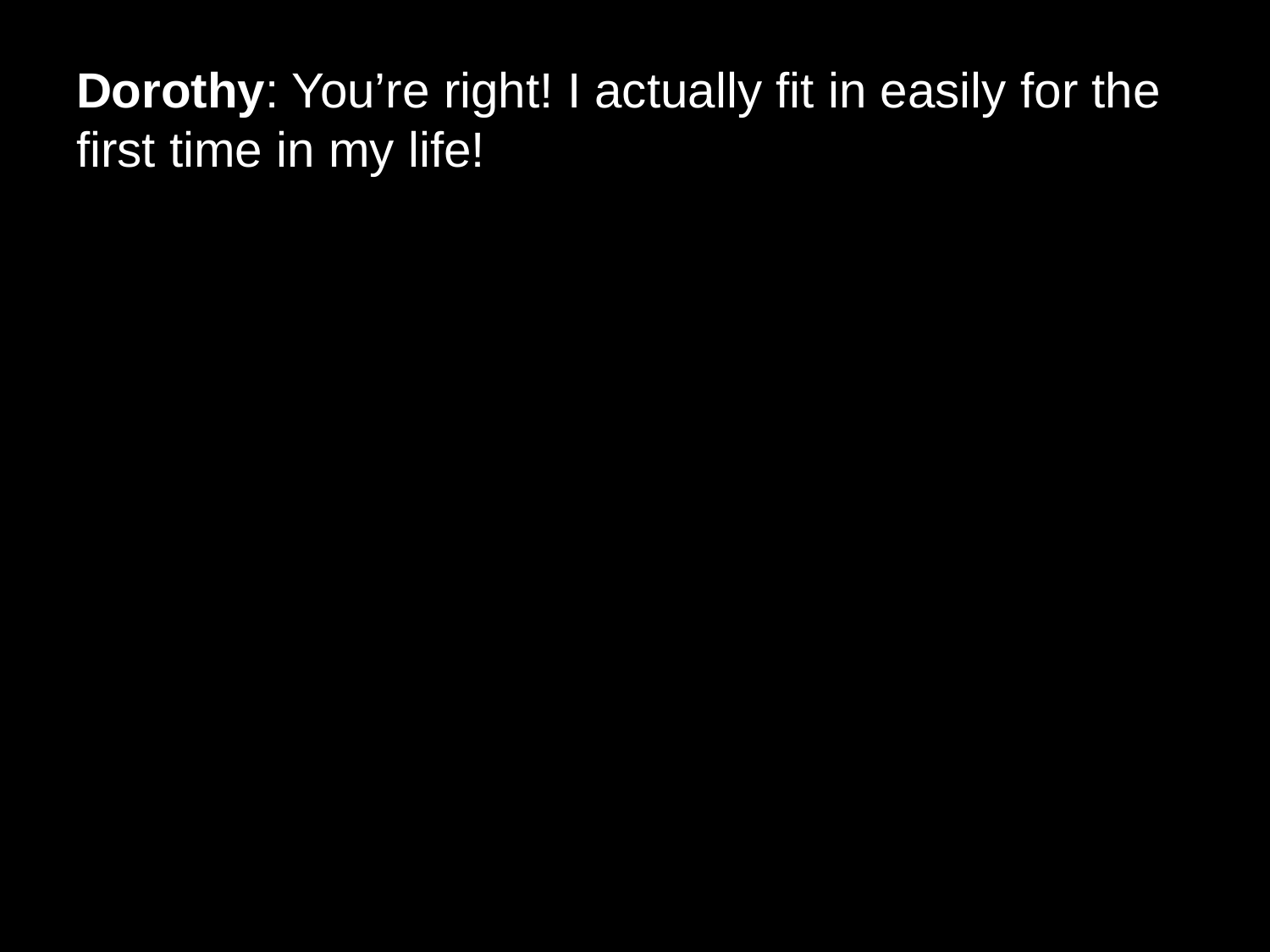

# Dorothy: You’re right! I actually fit in easily for the first time in my life!